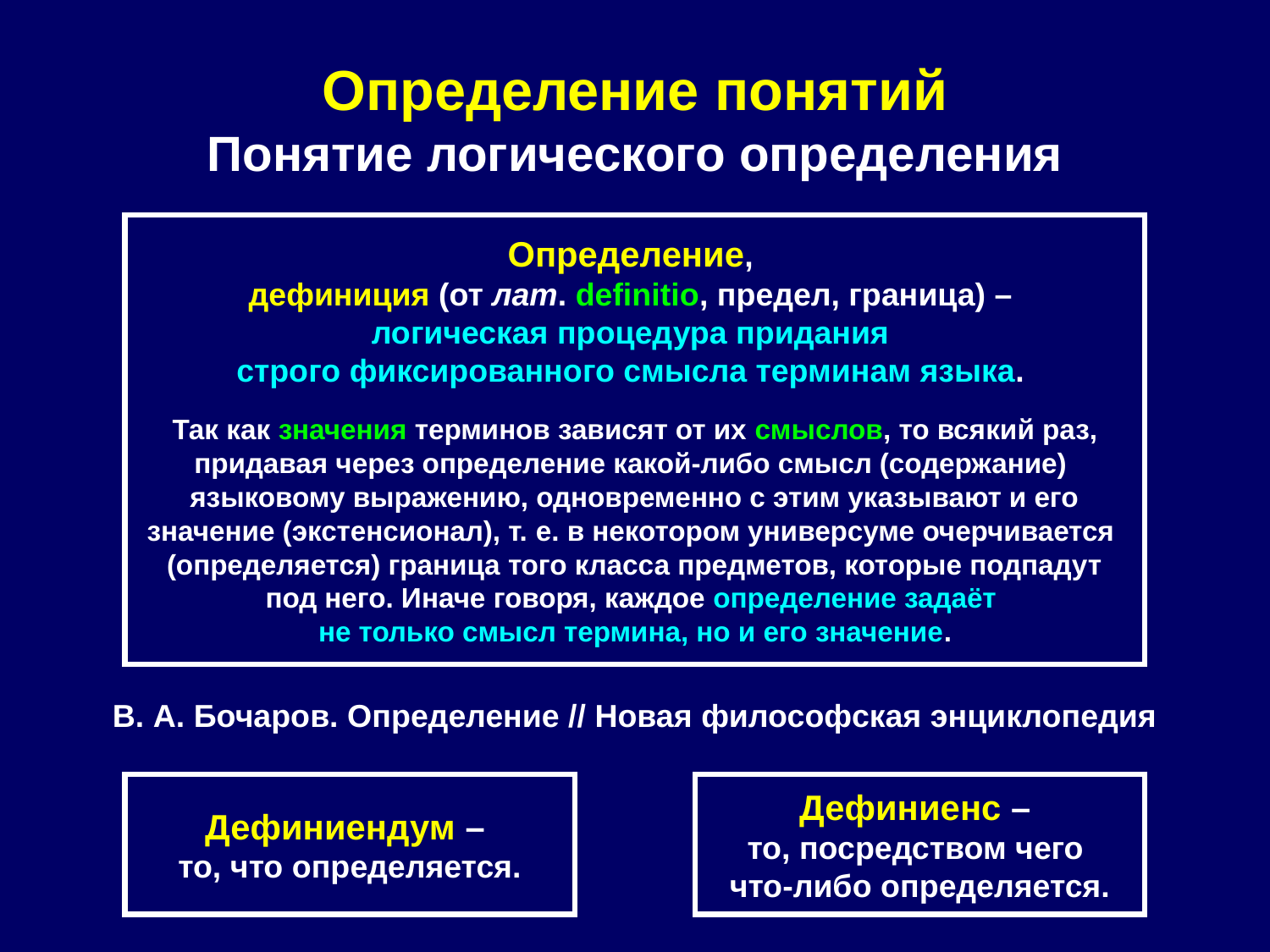

# Определение понятий Понятие логического определения
Определение,
дефиниция (от лат. definitio, предел, граница) –
логическая процедура придания
строго фиксированного смысла терминам языка.

Так как значения терминов зависят от их смыслов, то всякий раз, придавая через определение какой-либо смысл (содержание)
языковому выражению, одновременно с этим указывают и его значение (экстенсионал), т. е. в некотором универсуме очерчивается
(определяется) граница того класса предметов, которые подпадут под него. Иначе говоря, каждое определение задаёт
не только смысл термина, но и его значение.
В. А. Бочаров. Определение // Новая философская энциклопедия
Дефиниендум –
то, что определяется.
Дефиниенс –
то, посредством чего
что-либо определяется.